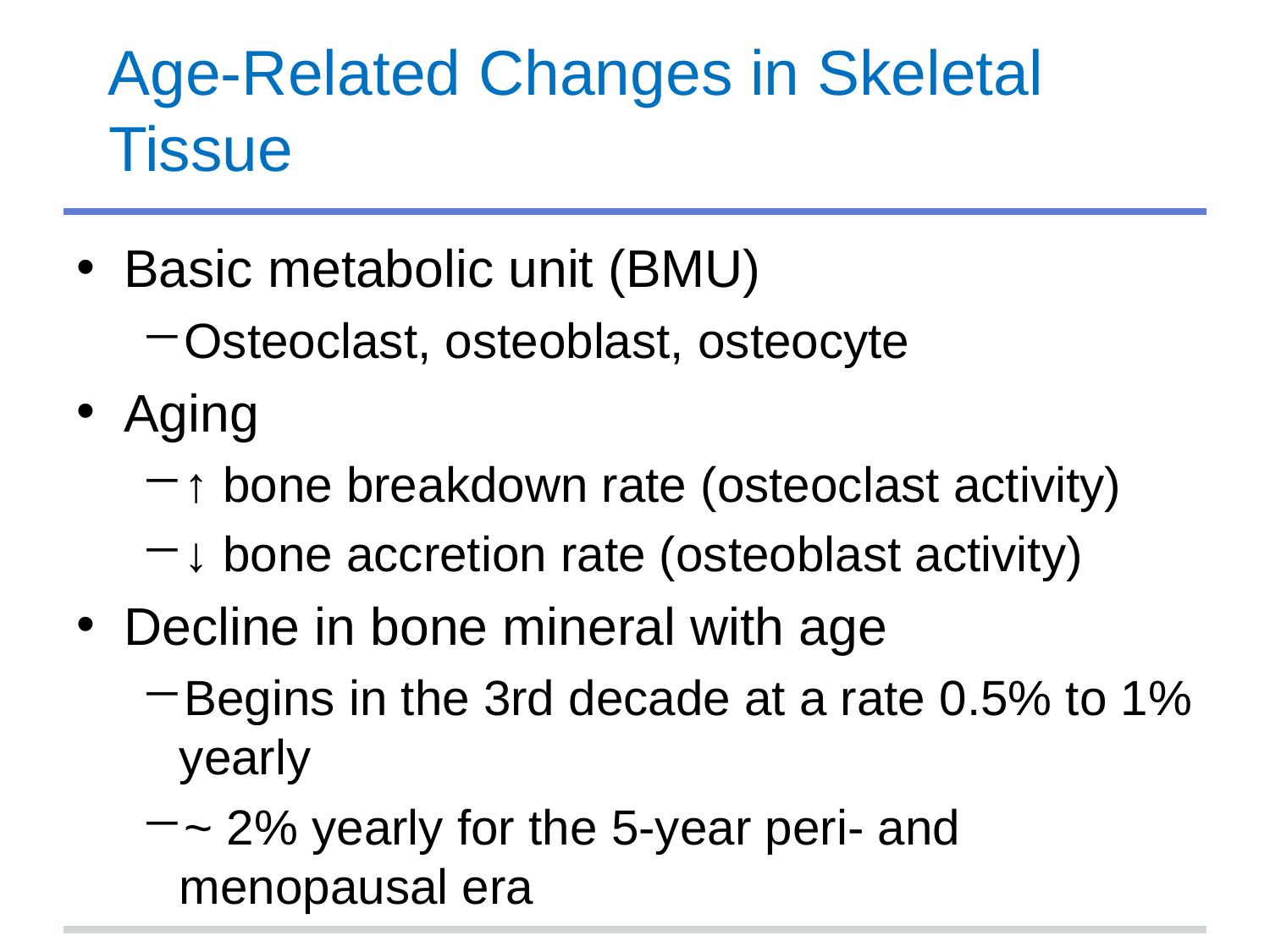

# Age-Related Changes in Skeletal Tissue
Basic metabolic unit (BMU)
Osteoclast, osteoblast, osteocyte
Aging
↑ bone breakdown rate (osteoclast activity)
↓ bone accretion rate (osteoblast activity)
Decline in bone mineral with age
Begins in the 3rd decade at a rate 0.5% to 1% yearly
~ 2% yearly for the 5-year peri- and menopausal era